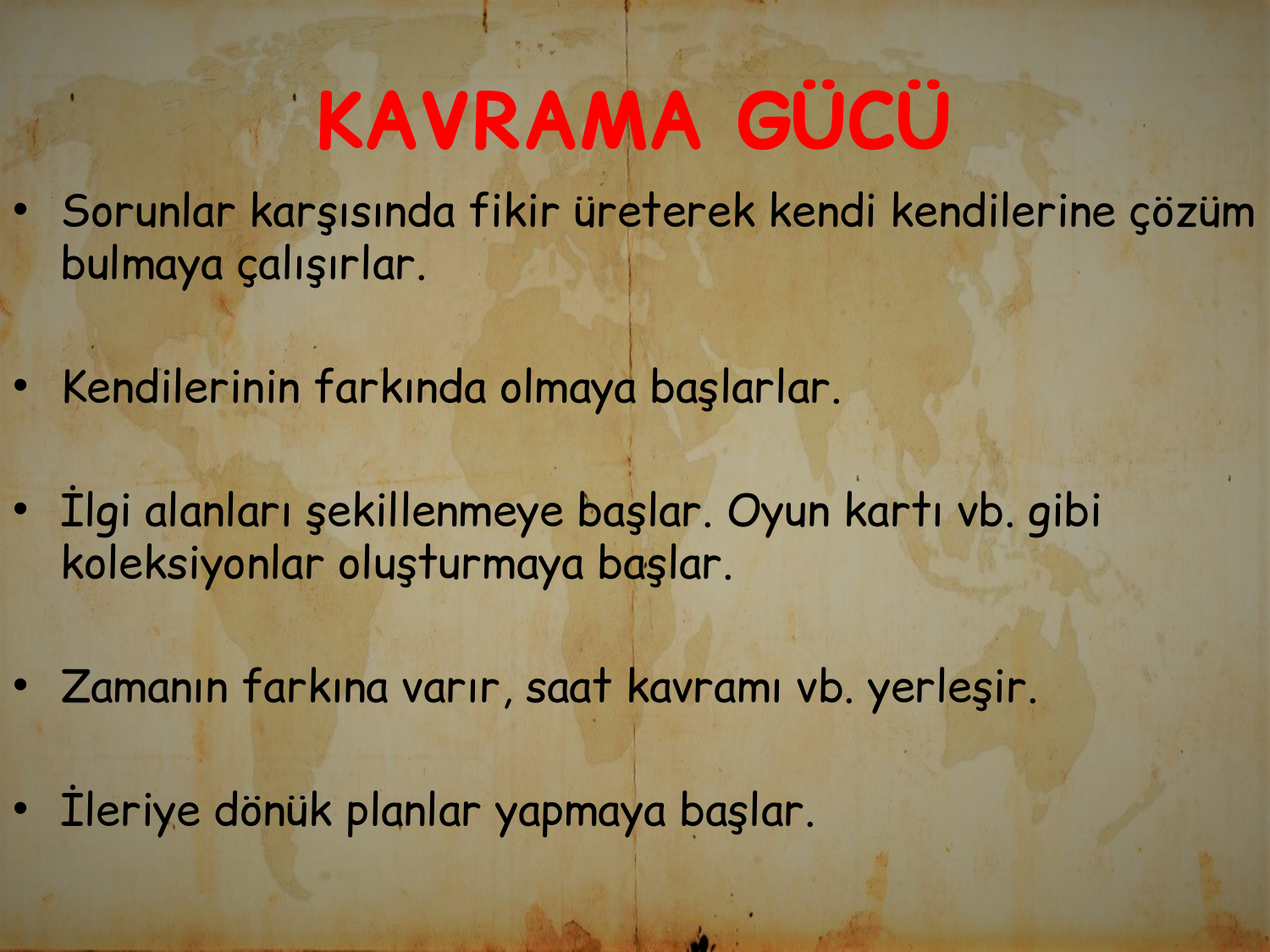

# Kavrama Gücü
Sorunlar karşısında fikir üreterek kendi kendilerine çözüm bulmaya çalışırlar.

Kendilerinin farkında olmaya başlarlar.

İlgi alanları şekillenmeye başlar. Oyun kartı vb. gibi koleksiyonlar oluşturmaya başlar.

Zamanın farkına varır, saat kavramı vb. yerleşir.

İleriye dönük planlar yapmaya başlar.